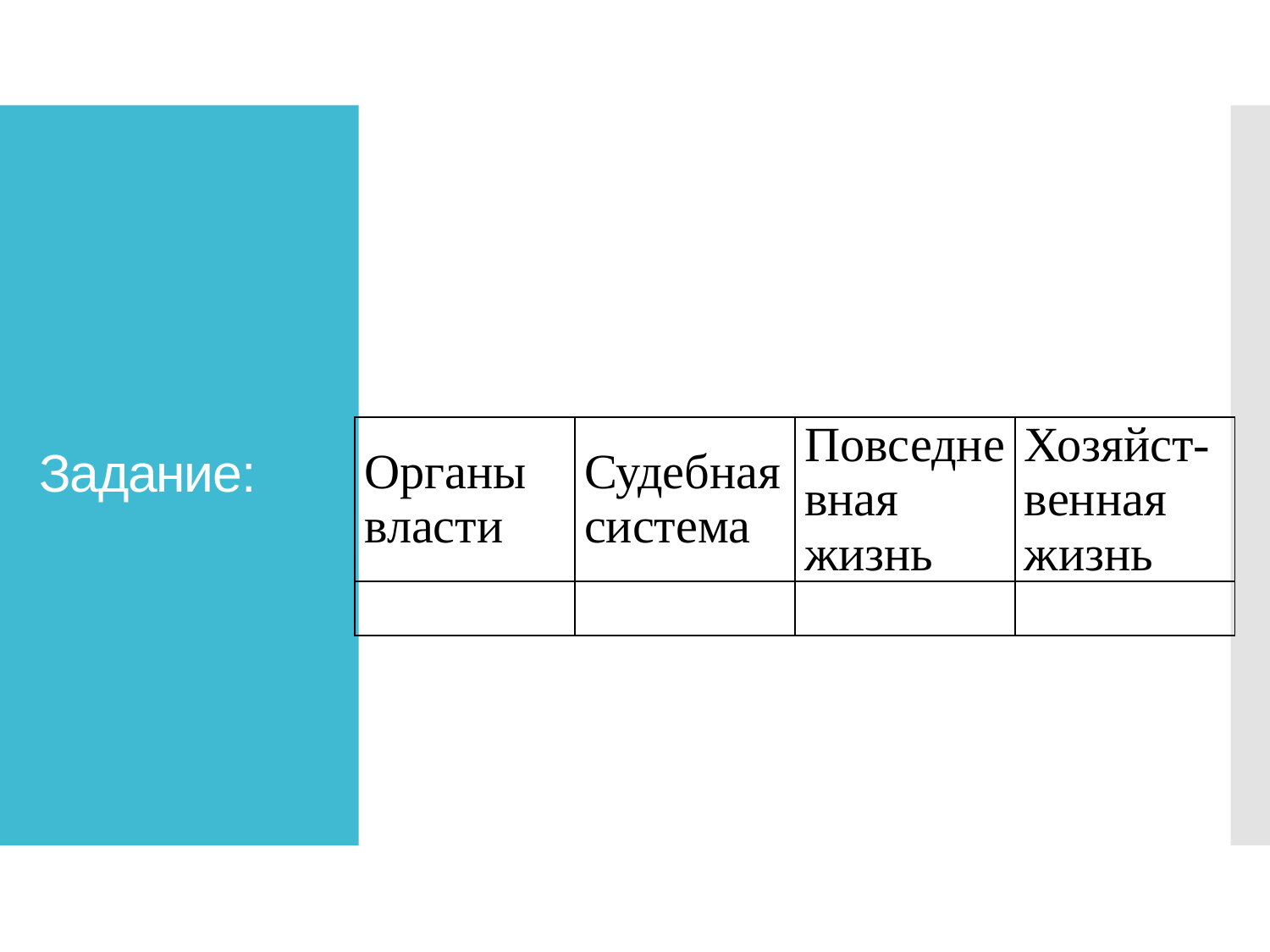

# Задание:
| Органы власти | Судебная система | Повседневная жизнь | Хозяйст-венная жизнь |
| --- | --- | --- | --- |
|  |  |  |  |